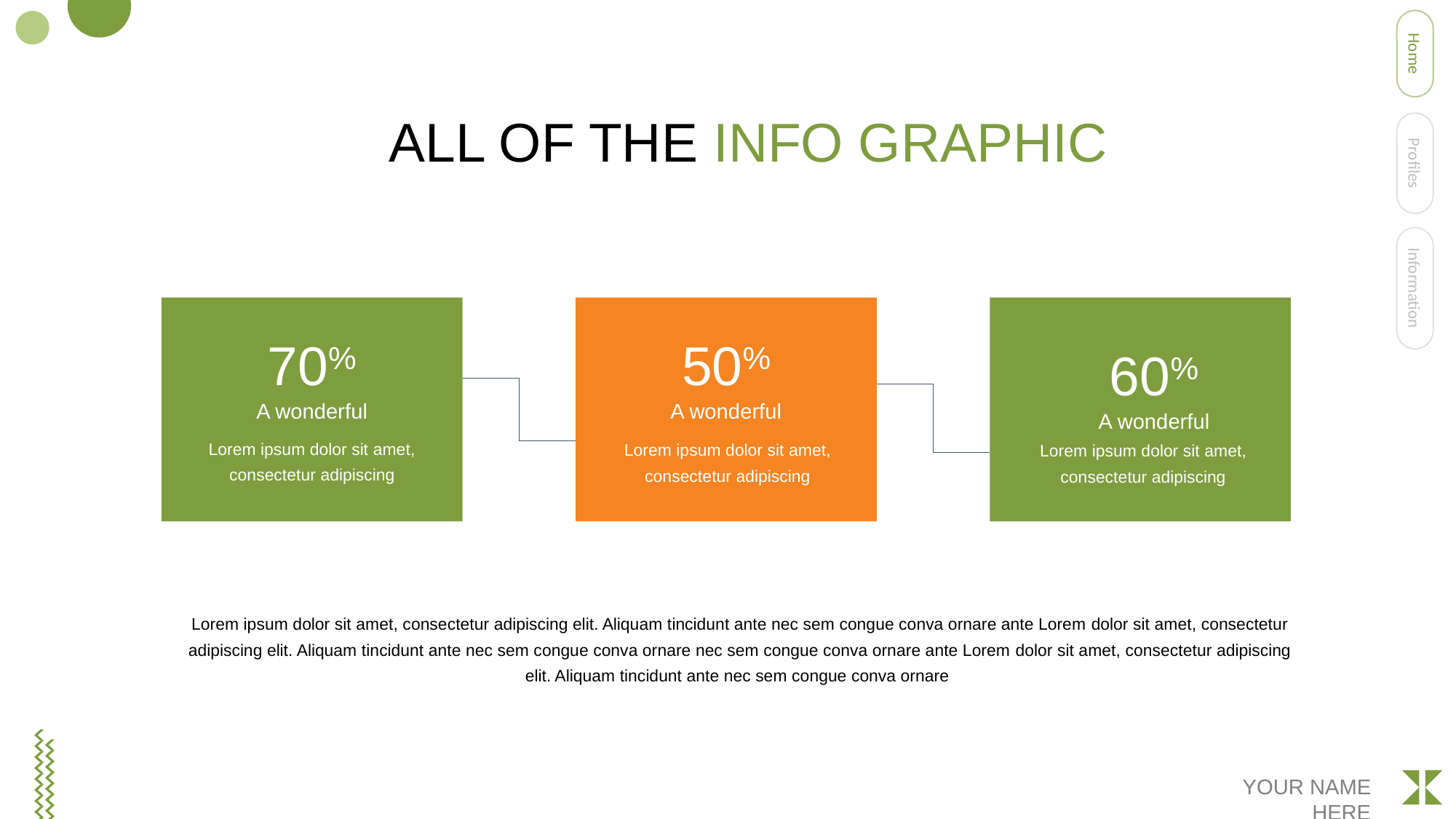

Home
ALL OF THE INFO GRAPHIC
Profiles
Information

70%
50%
60%
A wonderful
A wonderful
A wonderful
Lorem ipsum dolor sit amet, consectetur adipiscing
Lorem ipsum dolor sit amet, consectetur adipiscing
Lorem ipsum dolor sit amet, consectetur adipiscing
Lorem ipsum dolor sit amet, consectetur adipiscing elit. Aliquam tincidunt ante nec sem congue conva ornare ante Lorem dolor sit amet, consectetur adipiscing elit. Aliquam tincidunt ante nec sem congue conva ornare nec sem congue conva ornare ante Lorem dolor sit amet, consectetur adipiscing elit. Aliquam tincidunt ante nec sem congue conva ornare
YOUR NAME HERE